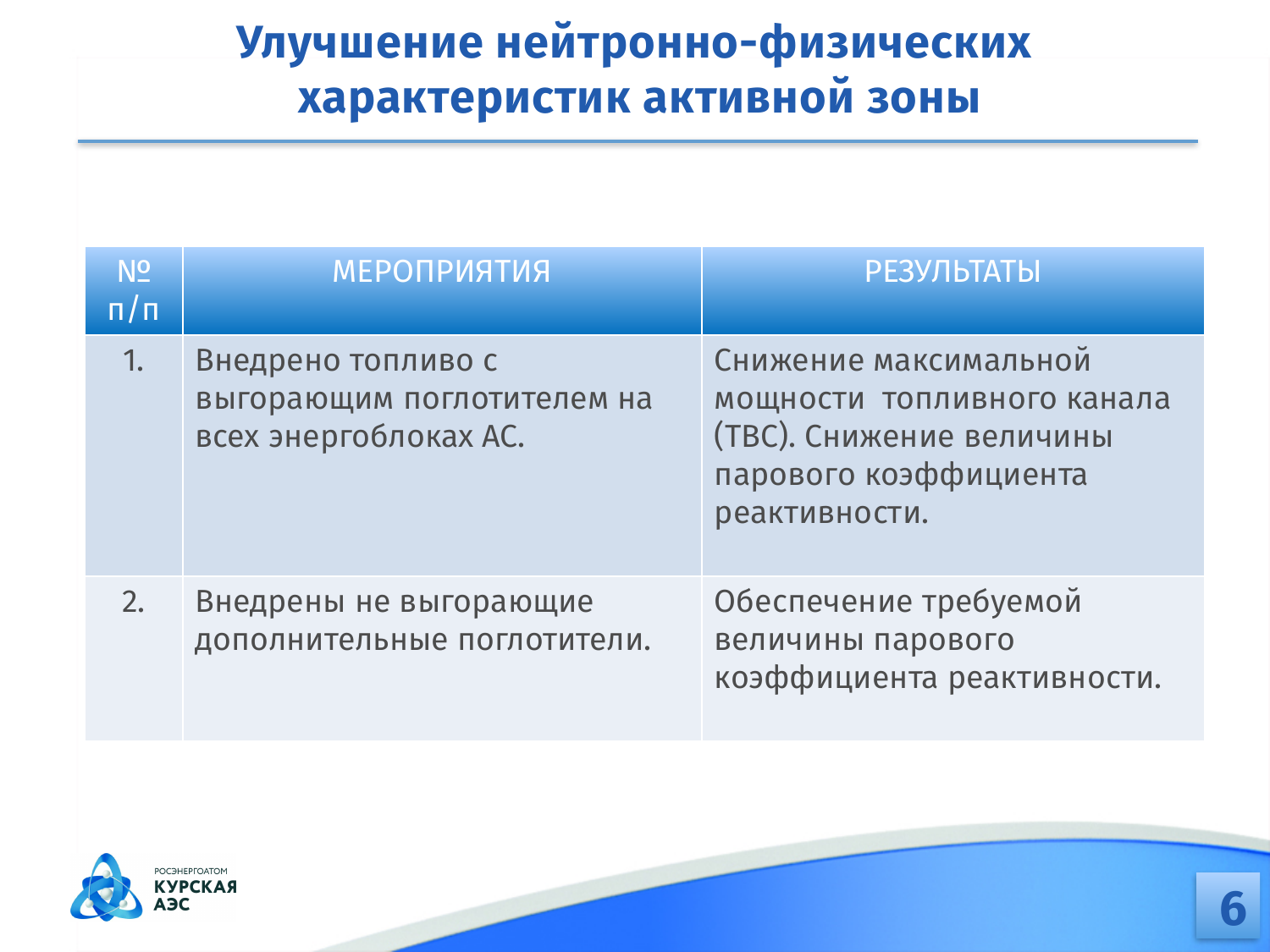

# Улучшение нейтронно-физических характеристик активной зоны

| № п/п | МЕРОПРИЯТИЯ | РЕЗУЛЬТАТЫ |
| --- | --- | --- |
| 1. | Внедрено топливо с выгорающим поглотителем на всех энергоблоках АС. | Снижение максимальной мощности топливного канала (ТВС). Снижение величины парового коэффициента реактивности. |
| 2. | Внедрены не выгорающие дополнительные поглотители. | Обеспечение требуемой величины парового коэффициента реактивности. |
6